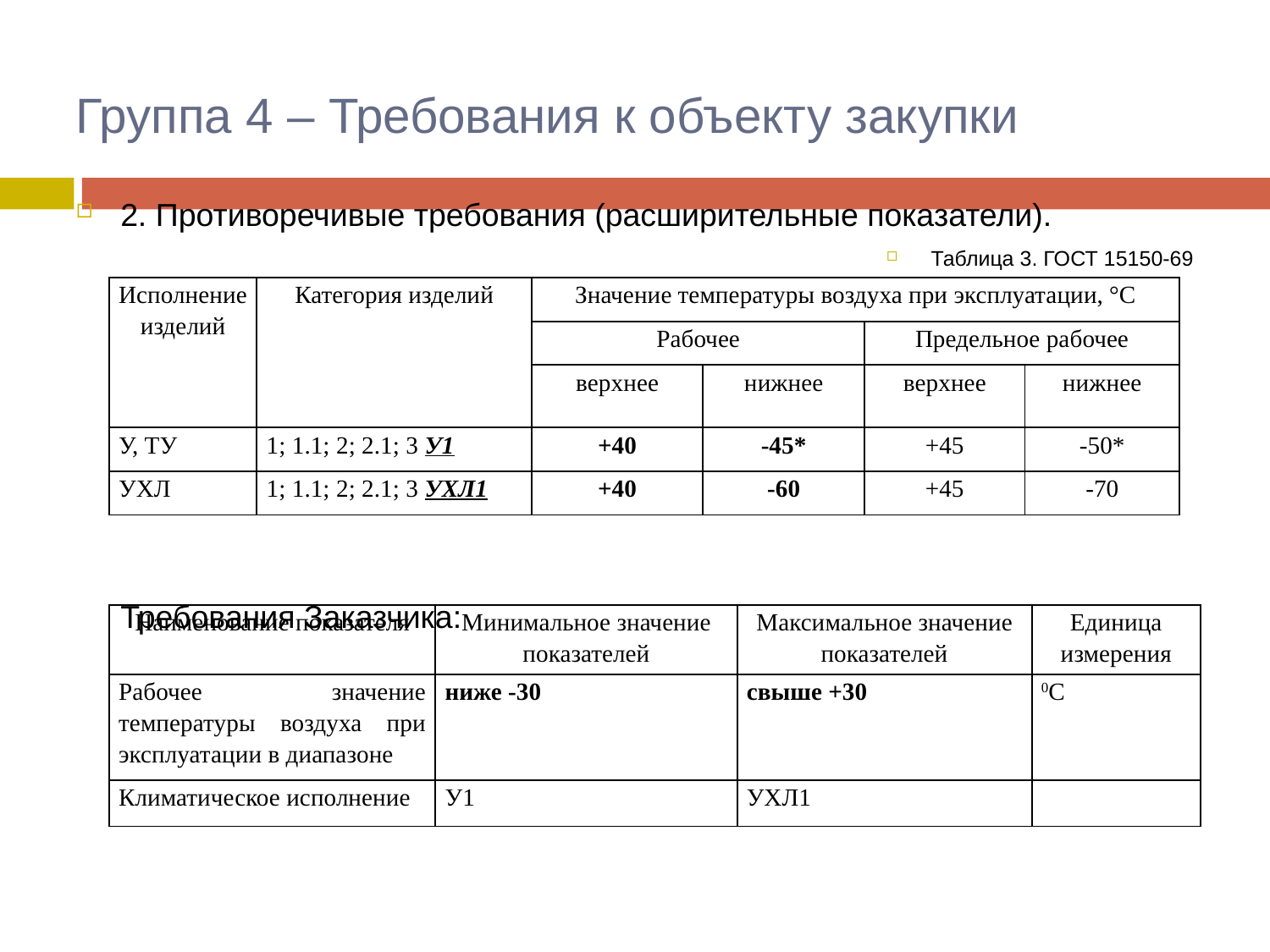

# Группа 4 – Требования к объекту закупки

2. Противоречивые требования (расширительные показатели).
Таблица 3. ГОСТ 15150-69

	Требования Заказчика:

| Исполнение изделий | Категория изделий | Значение температуры воздуха при эксплуатации, °С |  |  |  |
| --- | --- | --- | --- | --- | --- |
|  |  | Рабочее |  | Предельное рабочее |  |
|  |  | верхнее | нижнее | верхнее | нижнее |
| У, ТУ | 1; 1.1; 2; 2.1; 3 У1 | +40 | -45\* | +45 | -50\* |
| УХЛ | 1; 1.1; 2; 2.1; 3 УХЛ1 | +40 | -60 | +45 | -70 |
| Наименование показателя | Минимальное значение показателей | Максимальное значение показателей | Единица измерения |
| --- | --- | --- | --- |
| Рабочее значение температуры воздуха при эксплуатации в диапазоне | ниже -30 | свыше +30 | 0C |
| Климатическое исполнение | У1 | УХЛ1 |  |